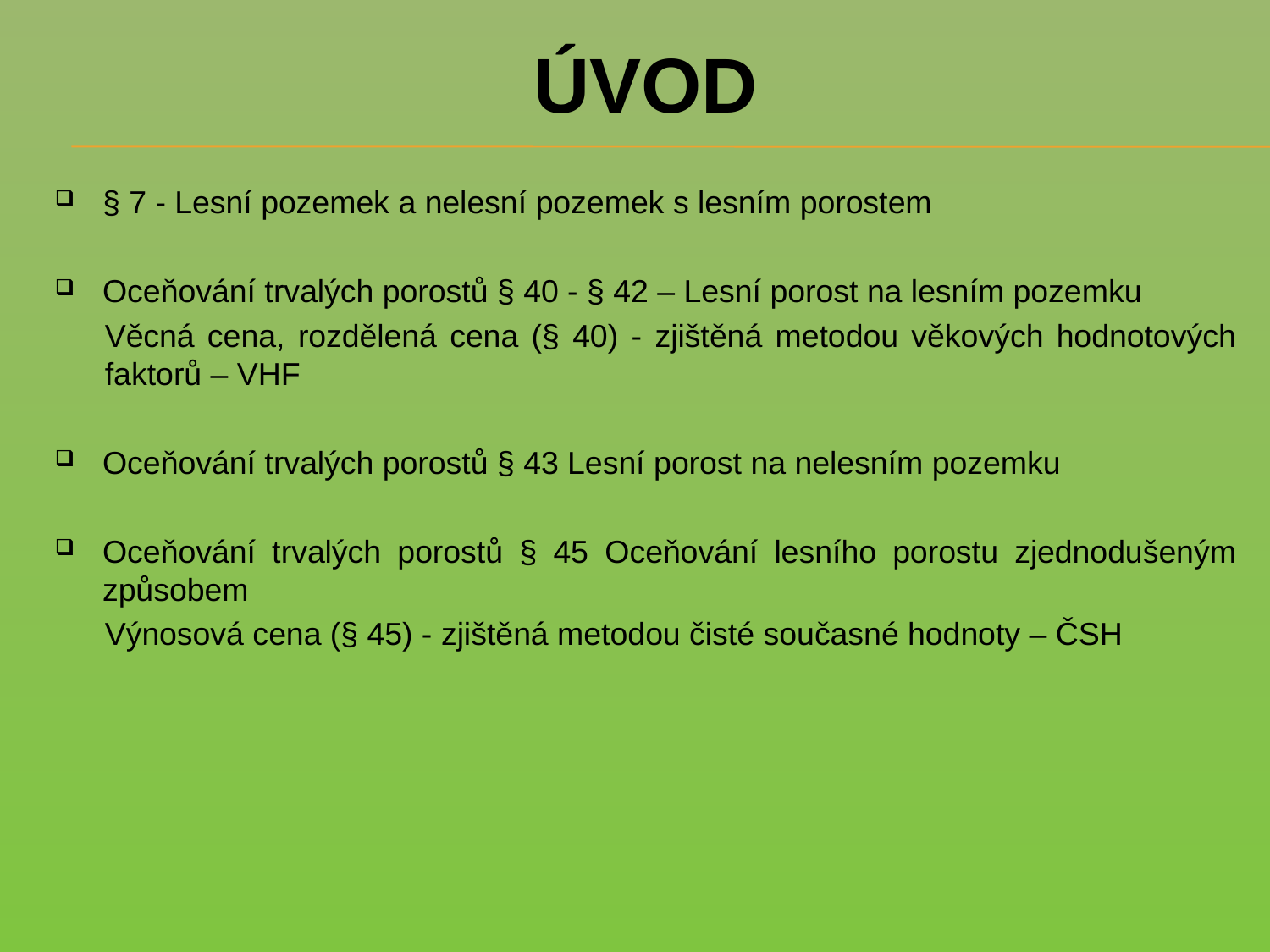

# ÚVOD

§ 7 - Lesní pozemek a nelesní pozemek s lesním porostem

Oceňování trvalých porostů § 40 - § 42 – Lesní porost na lesním pozemku
Věcná cena, rozdělená cena (§ 40) - zjištěná metodou věkových hodnotových faktorů – VHF

Oceňování trvalých porostů § 43 Lesní porost na nelesním pozemku

Oceňování trvalých porostů § 45 Oceňování lesního porostu zjednodušeným způsobem
Výnosová cena (§ 45) - zjištěná metodou čisté současné hodnoty – ČSH